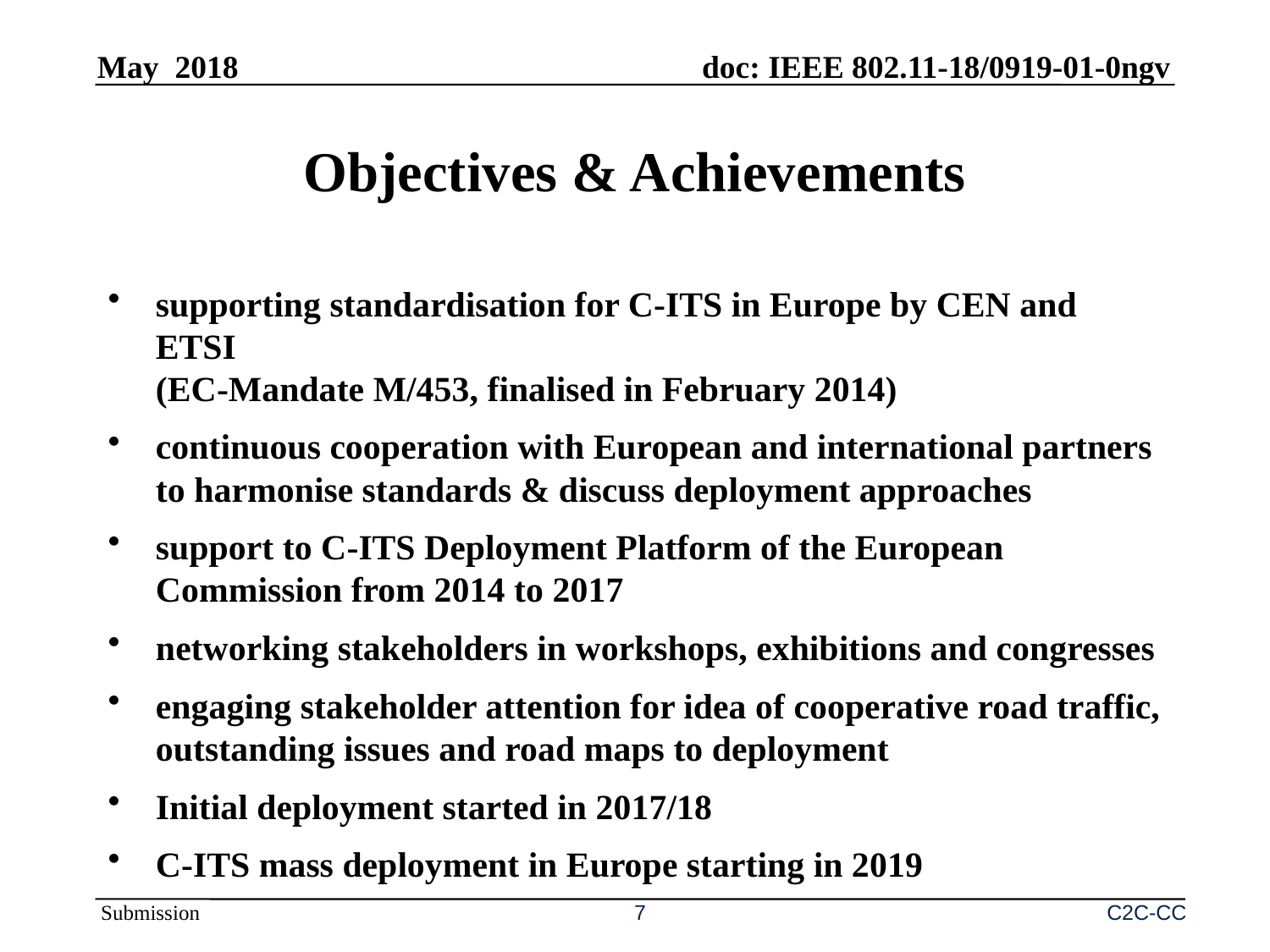

7
# Objectives & Achievements
supporting standardisation for C-ITS in Europe by CEN and ETSI
(EC-Mandate M/453, finalised in February 2014)
continuous cooperation with European and international partners to harmonise standards & discuss deployment approaches
support to C-ITS Deployment Platform of the European Commission from 2014 to 2017
networking stakeholders in workshops, exhibitions and congresses
engaging stakeholder attention for idea of cooperative road traffic, outstanding issues and road maps to deployment
Initial deployment started in 2017/18
C-ITS mass deployment in Europe starting in 2019

C2C-CC
5/7/18